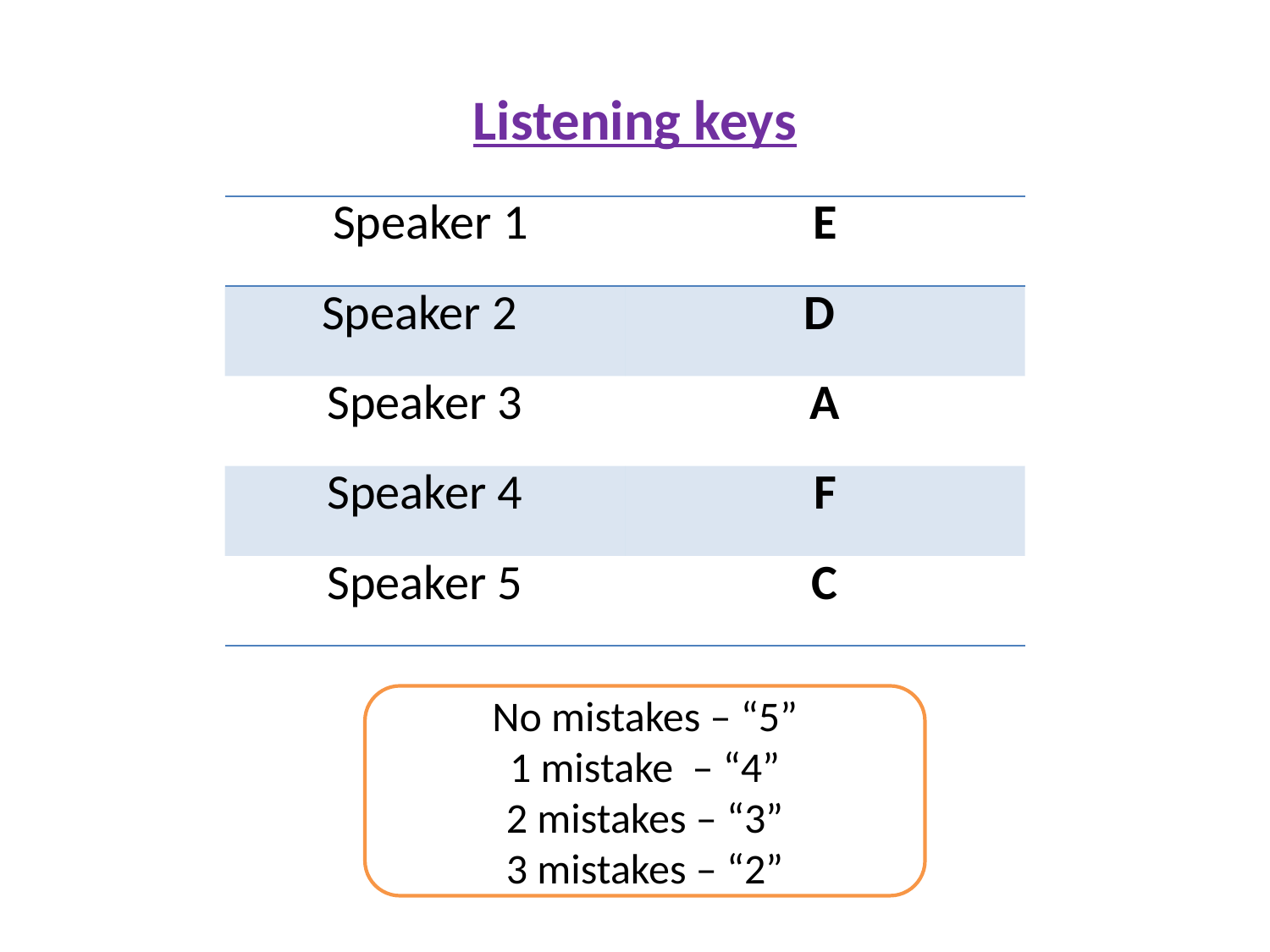

# Listening keys
| Speaker 1 | E |
| --- | --- |
| Speaker 2 | D |
| Speaker 3 | A |
| Speaker 4 | F |
| Speaker 5 | C |
No mistakes – “5”
1 mistake  – “4”
2 mistakes – “3”
3 mistakes – “2”